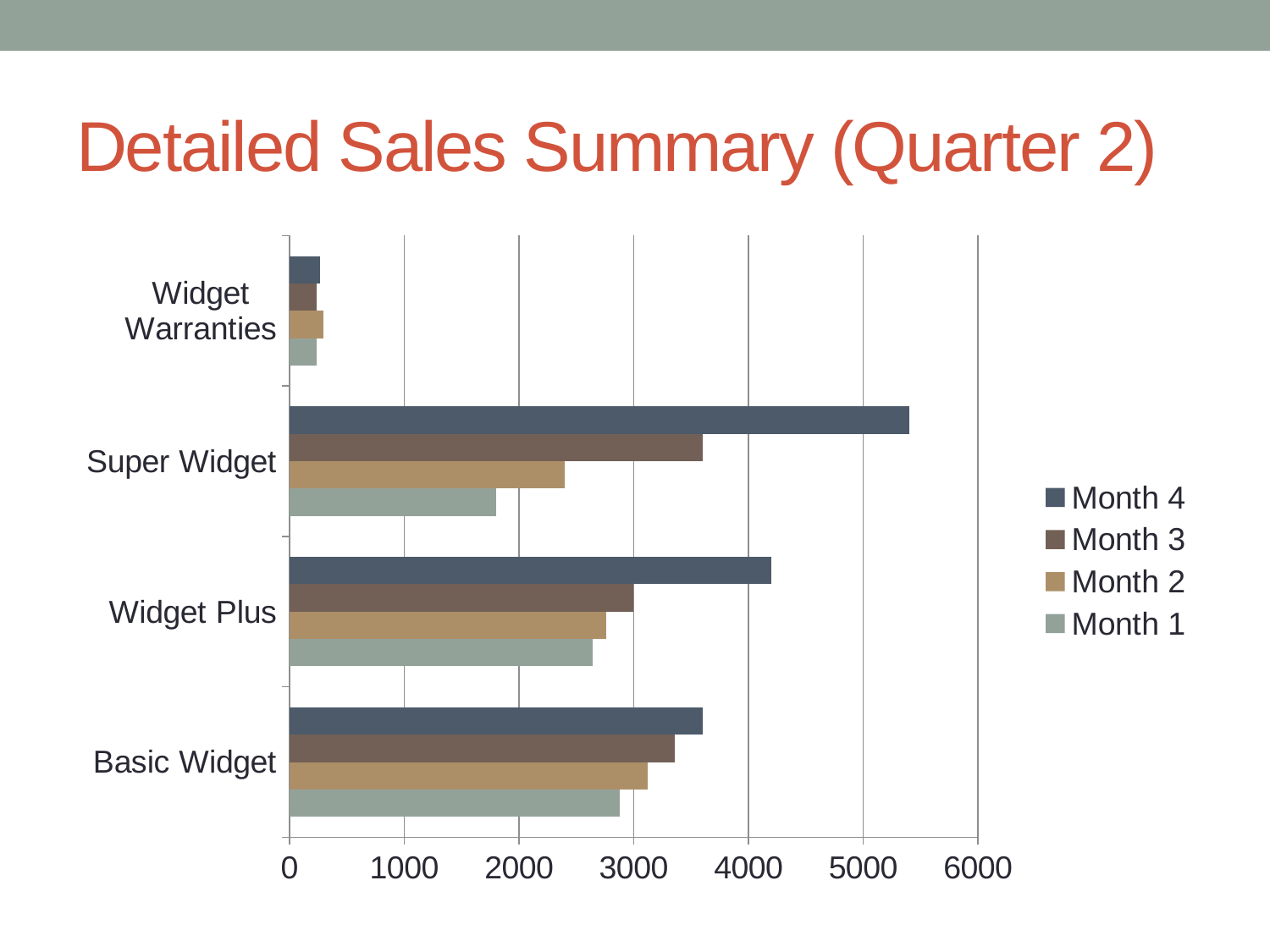

# Detailed Sales Summary (Quarter 2)

### Chart

| Category | Month 1 | Month 2 | Month 3 | Month 4 |
|---|---|---|---|---|
| Basic Widget | 2880.0 | 3120.0 | 3360.0 | 3600.0 |
| Widget Plus | 2640.0 | 2760.0 | 3000.0 | 4200.0 |
| Super Widget | 1800.0 | 2400.0 | 3600.0 | 5400.0 |
| Widget Warranties | 240.0 | 300.0 | 240.0 | 270.0 |